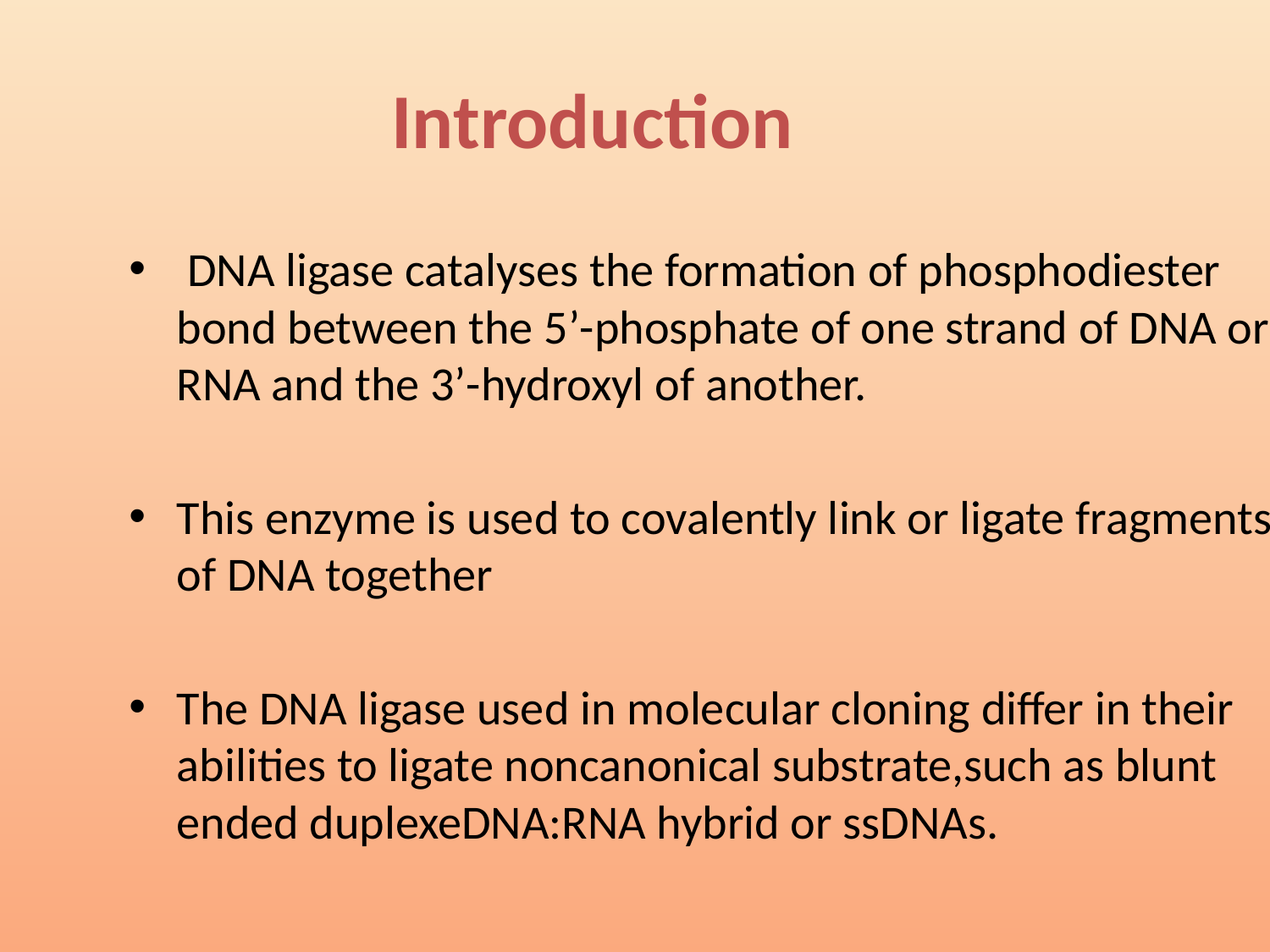

# Introduction
 DNA ligase catalyses the formation of phosphodiester bond between the 5’-phosphate of one strand of DNA or RNA and the 3’-hydroxyl of another.

This enzyme is used to covalently link or ligate fragments of DNA together

The DNA ligase used in molecular cloning differ in their abilities to ligate noncanonical substrate,such as blunt ended duplexeDNA:RNA hybrid or ssDNAs.